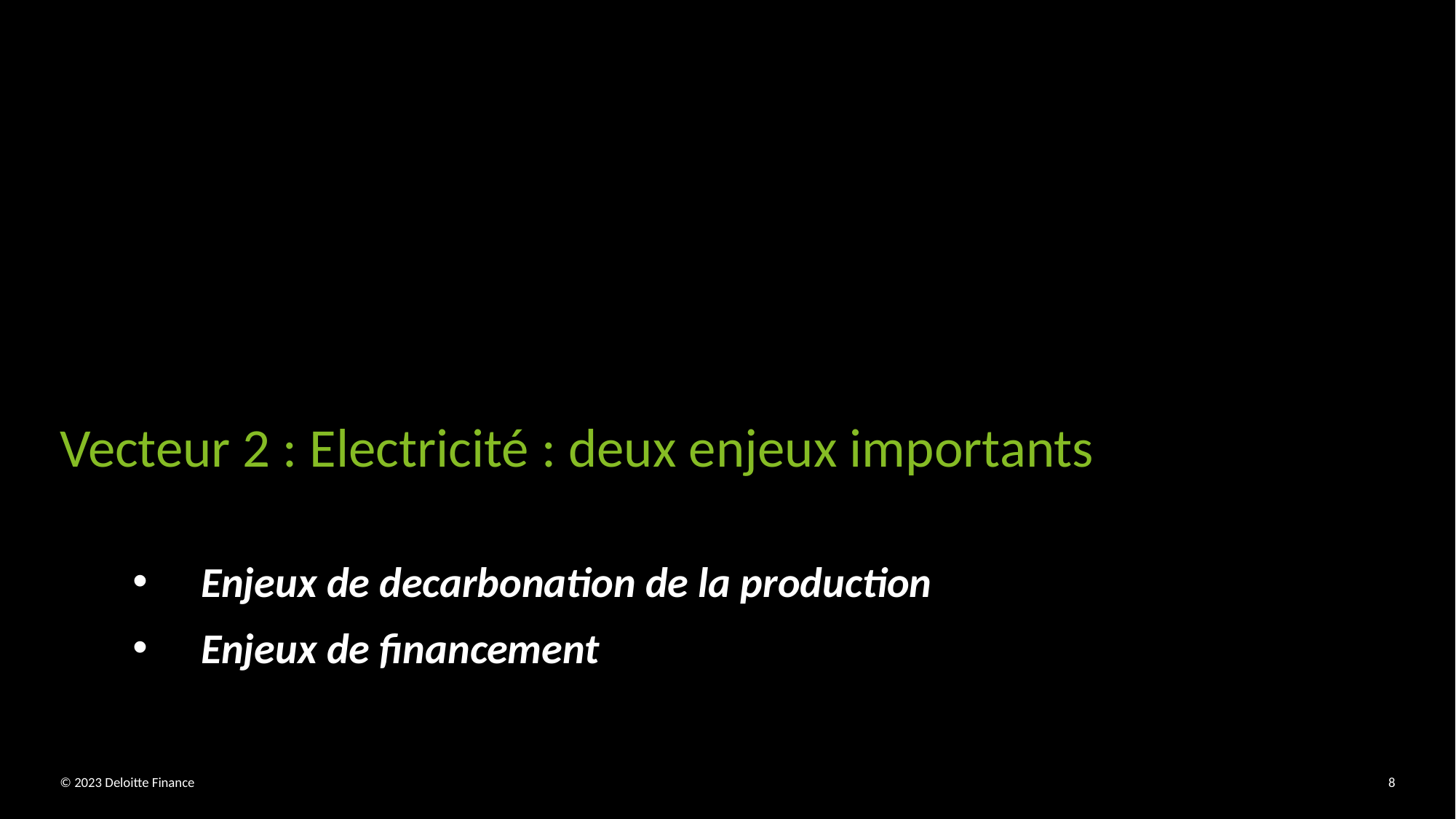

Vecteur 2 : Electricité : deux enjeux importants

Enjeux de decarbonation de la production
Enjeux de financement
© 2023 Deloitte Finance
8